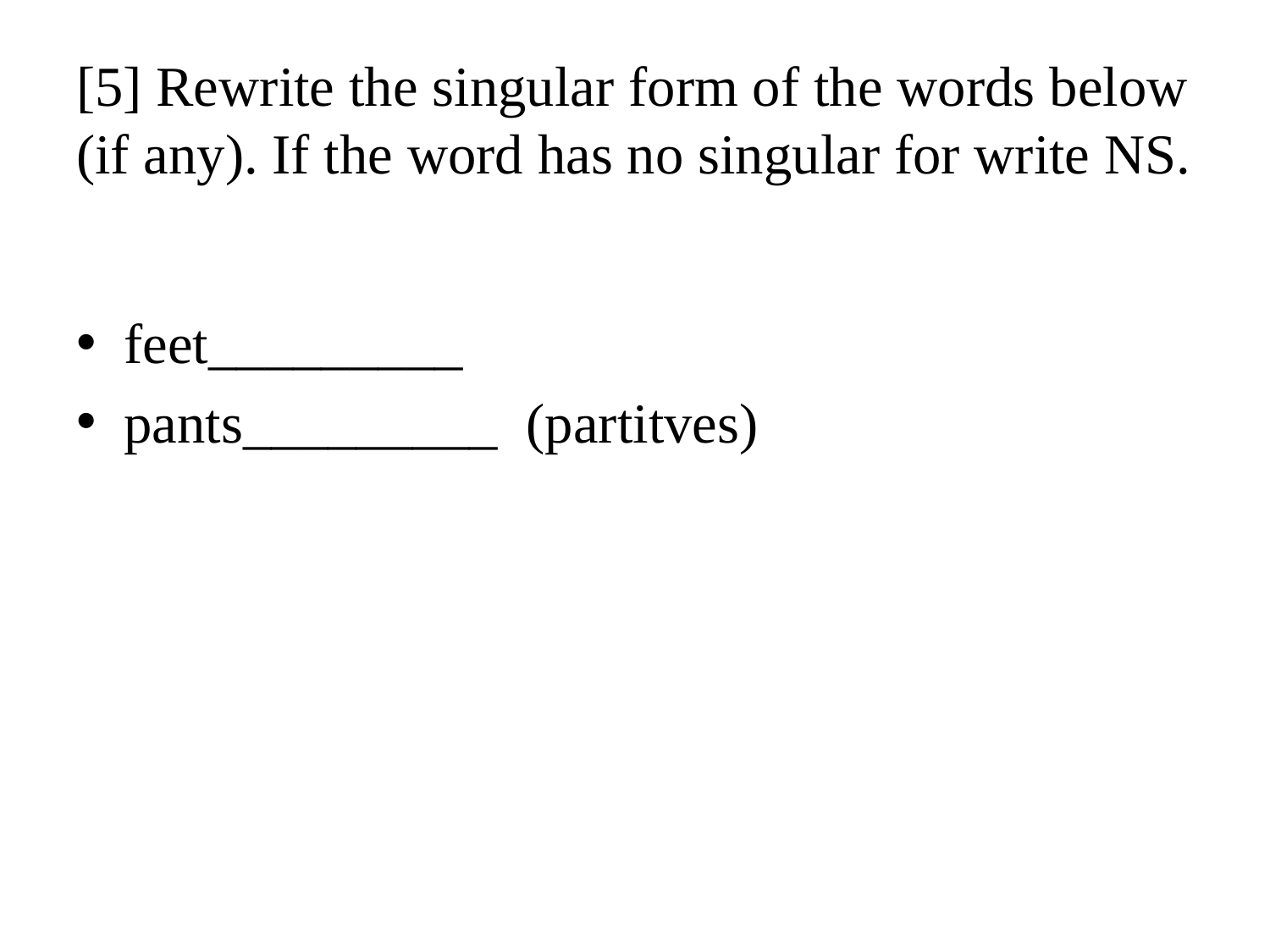

# [5] Rewrite the singular form of the words below (if any). If the word has no singular for write NS.

feet_________
pants_________  (partitves)